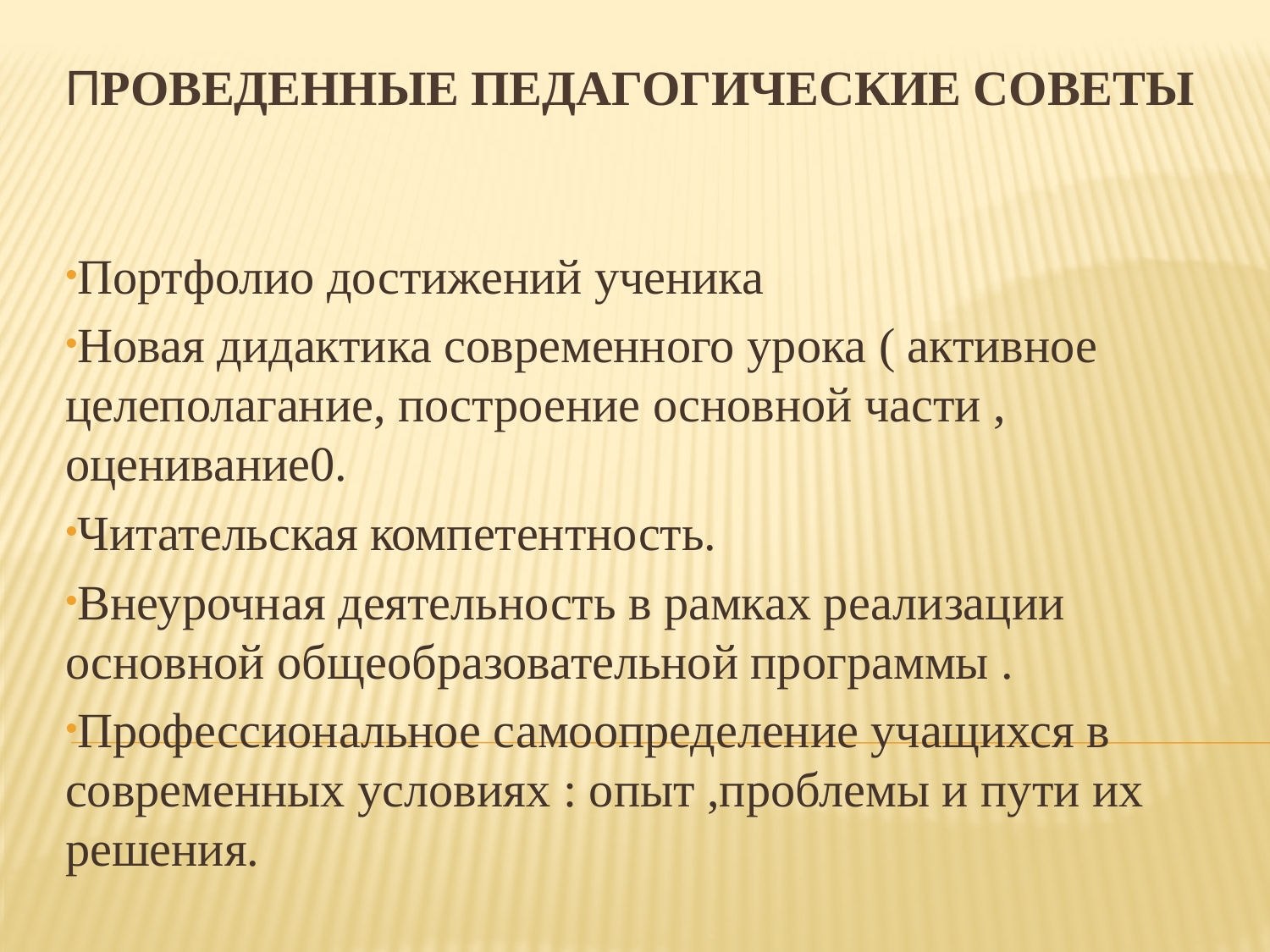

# Проведенные педагогические советы
Портфолио достижений ученика
Новая дидактика современного урока ( активное целеполагание, построение основной части , оценивание0.
Читательская компетентность.
Внеурочная деятельность в рамках реализации основной общеобразовательной программы .
Профессиональное самоопределение учащихся в современных условиях : опыт ,проблемы и пути их решения.